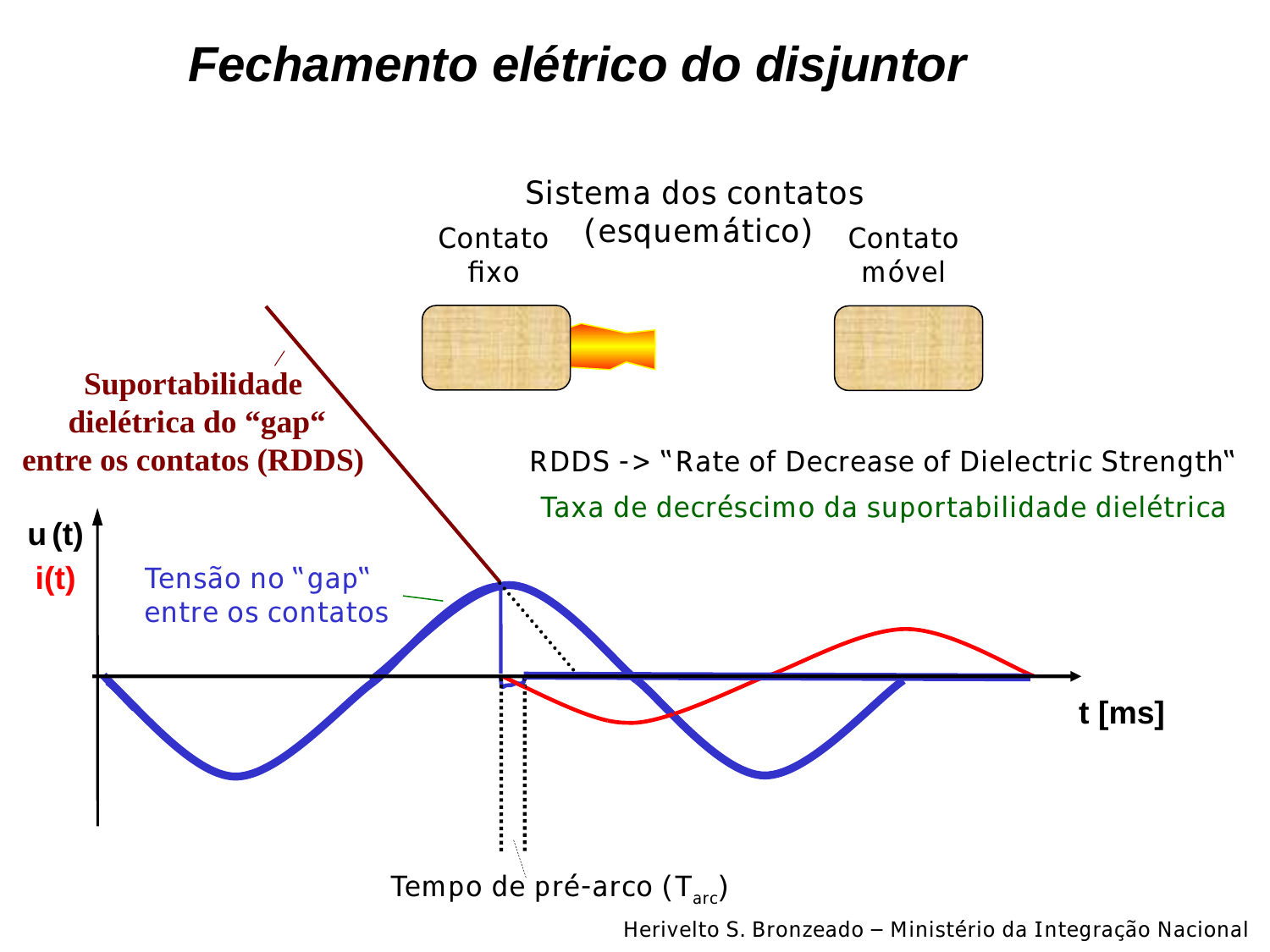

# Fechamento elétrico do disjuntor
Sistema dos contatos
 (esquemático)
Contato fixo
Contato
móvel

Suportabilidade
 dielétrica do “gap“
entre os contatos (RDDS)
RDDS -> “Rate of Decrease of Dielectric Strength“

Taxa de decréscimo da suportabilidade dielétrica

u (t)

i(t)
Tensão no “gap“
entre os contatos

Tempo de pré-arco (Tarc)
t [ms]